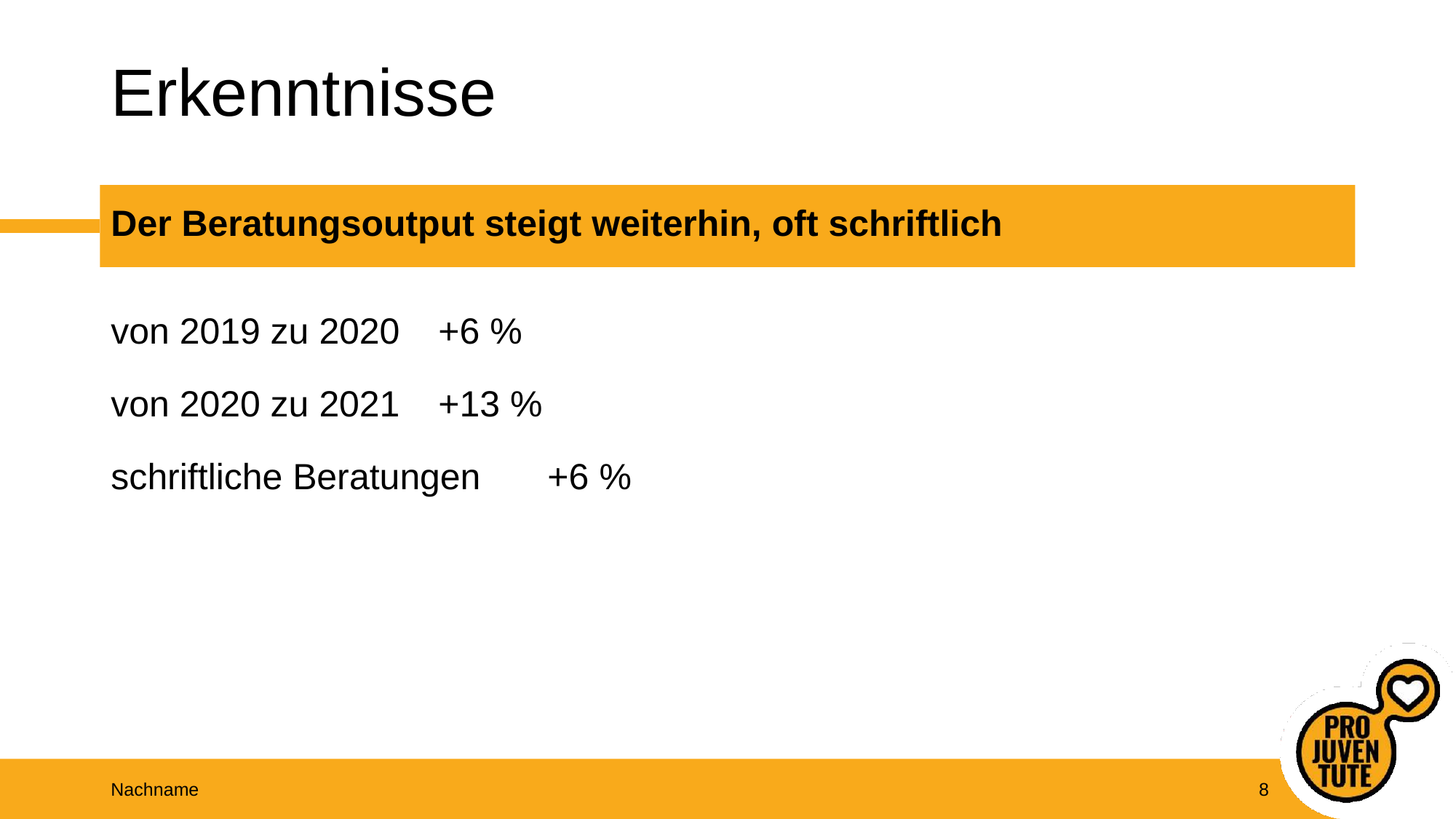

# Erkenntnisse
Der Beratungsoutput steigt weiterhin, oft schriftlich
von 2019 zu 2020 	+6 %
von 2020 zu 2021 	+13 %
schriftliche Beratungen 	+6 %
Nachname
8